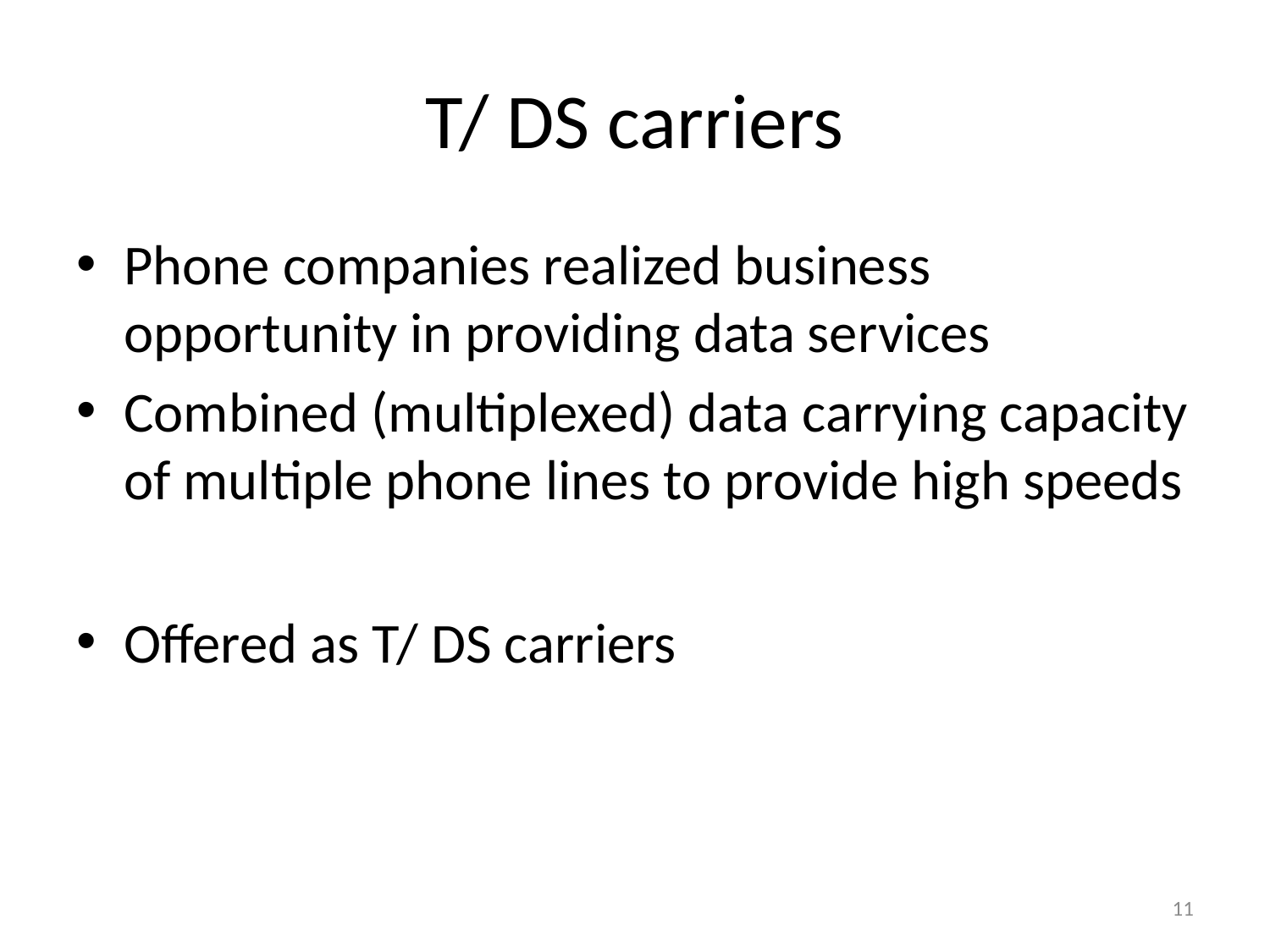

# T/ DS carriers
Phone companies realized business opportunity in providing data services
Combined (multiplexed) data carrying capacity of multiple phone lines to provide high speeds

Offered as T/ DS carriers

11